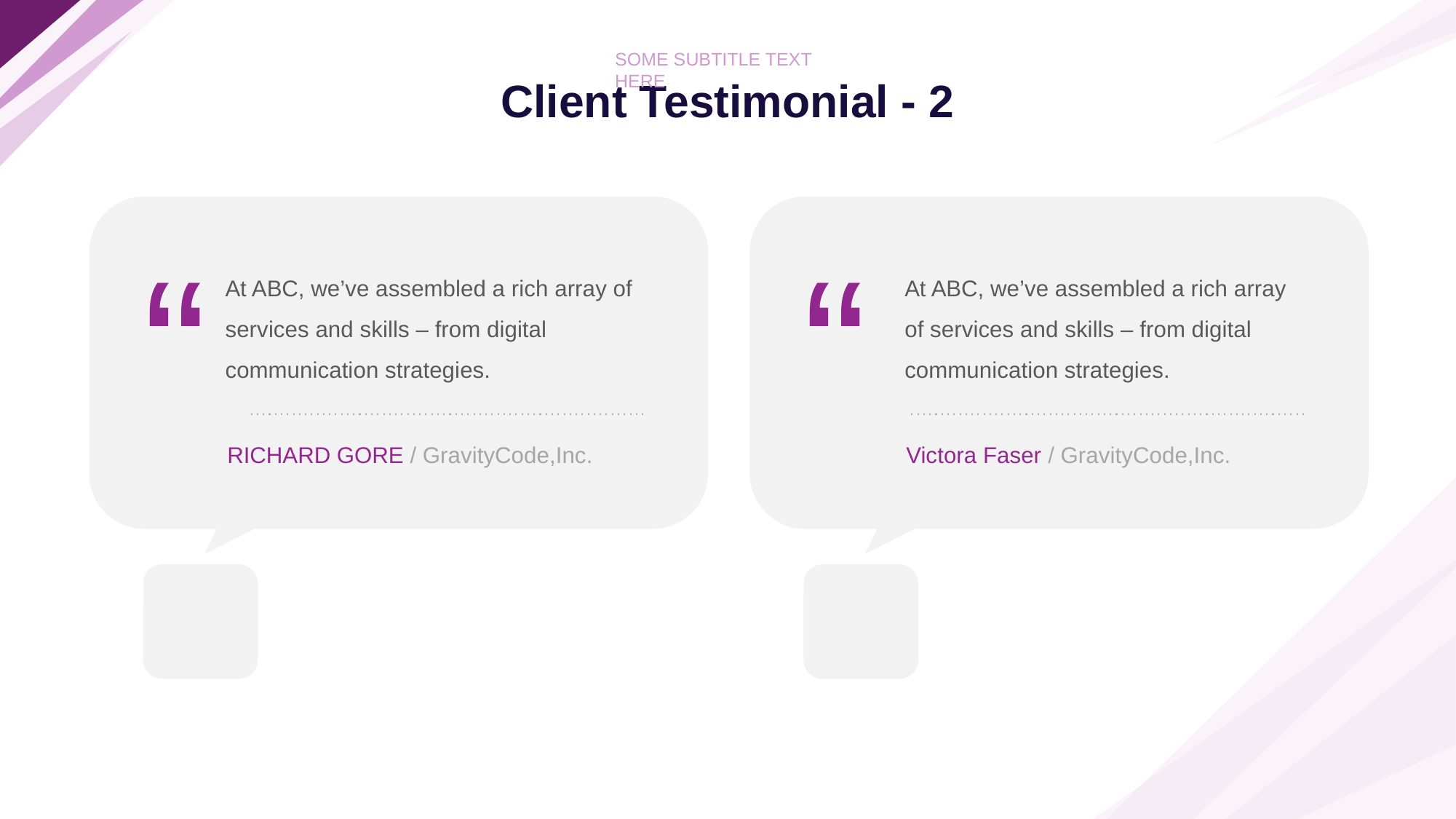

SOME SUBTITLE TEXT HERE
# Client Testimonial - 2

At ABC, we’ve assembled a rich array of services and skills – from digital communication strategies.

“
RICHARD GORE / GravityCode,Inc.

At ABC, we’ve assembled a rich array of services and skills – from digital communication strategies.

“
Victora Faser / GravityCode,Inc.